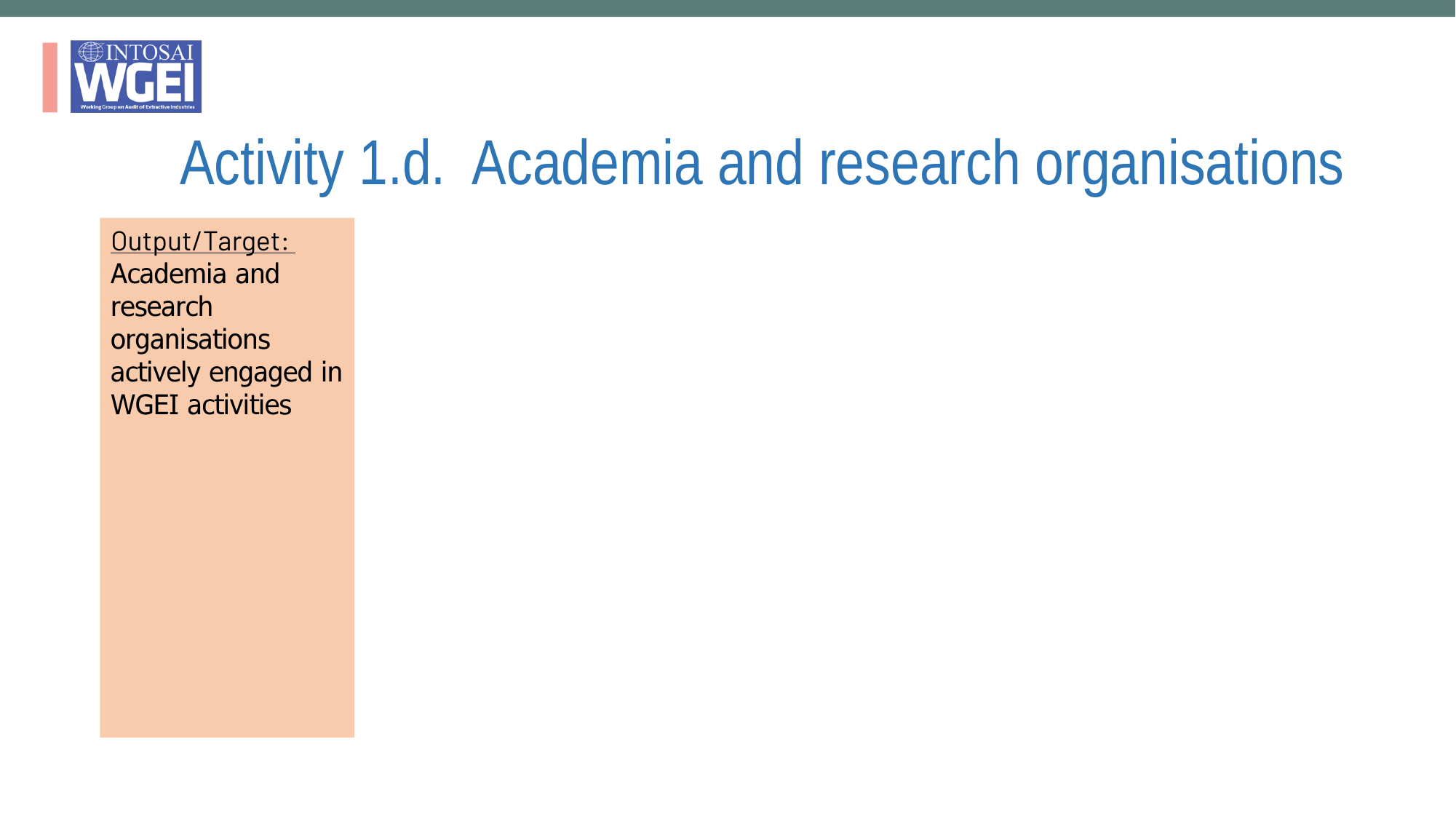

# Activity 1.d.  Academia and research organisations
Output/Target:
Academia and research organisations actively engaged in WGEI activities